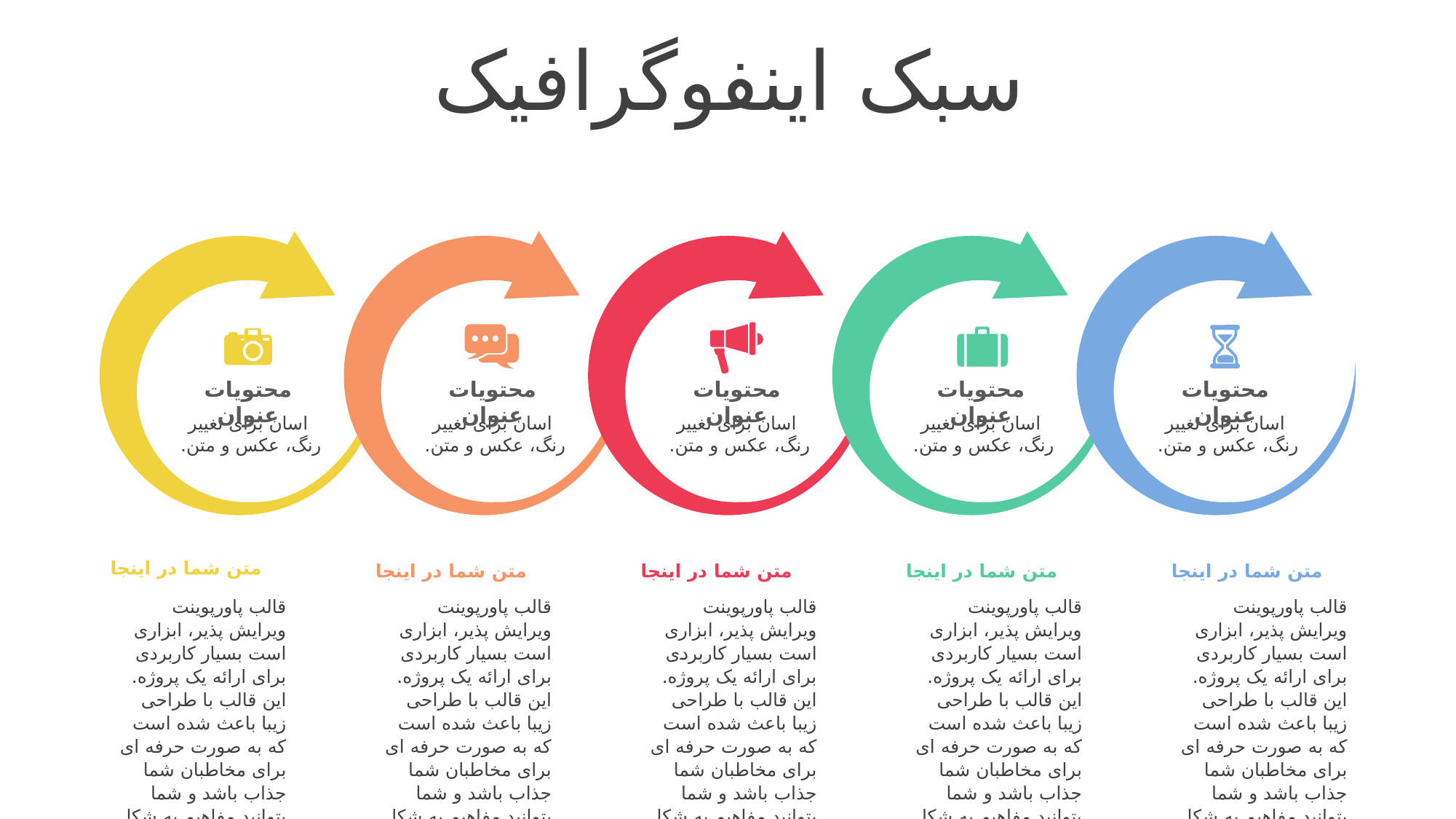

سبک اینفوگرافیک

محتویات عنوان
اسان برای تغییر رنگ، عکس و متن.
محتویات عنوان
اسان برای تغییر رنگ، عکس و متن.
محتویات عنوان
اسان برای تغییر رنگ، عکس و متن.
محتویات عنوان
اسان برای تغییر رنگ، عکس و متن.
محتویات عنوان
اسان برای تغییر رنگ، عکس و متن.
متن شما در اینجا

قالب پاورپوینت ویرایش پذیر، ابزاری است بسیار کاربردی برای ارائه یک پروژه. این قالب با طراحی زیبا باعث شده است که به صورت حرفه ای برای مخاطبان شما جذاب باشد و شما بتوانید مفاهیم به شکل بهتری ارئه دهید
متن شما در اینجا

قالب پاورپوینت ویرایش پذیر، ابزاری است بسیار کاربردی برای ارائه یک پروژه. این قالب با طراحی زیبا باعث شده است که به صورت حرفه ای برای مخاطبان شما جذاب باشد و شما بتوانید مفاهیم به شکل بهتری ارئه دهید
متن شما در اینجا

قالب پاورپوینت ویرایش پذیر، ابزاری است بسیار کاربردی برای ارائه یک پروژه. این قالب با طراحی زیبا باعث شده است که به صورت حرفه ای برای مخاطبان شما جذاب باشد و شما بتوانید مفاهیم به شکل بهتری ارئه دهید
متن شما در اینجا

قالب پاورپوینت ویرایش پذیر، ابزاری است بسیار کاربردی برای ارائه یک پروژه. این قالب با طراحی زیبا باعث شده است که به صورت حرفه ای برای مخاطبان شما جذاب باشد و شما بتوانید مفاهیم به شکل بهتری ارئه دهید
متن شما در اینجا

قالب پاورپوینت ویرایش پذیر، ابزاری است بسیار کاربردی برای ارائه یک پروژه. این قالب با طراحی زیبا باعث شده است که به صورت حرفه ای برای مخاطبان شما جذاب باشد و شما بتوانید مفاهیم به شکل بهتری ارئه دهید